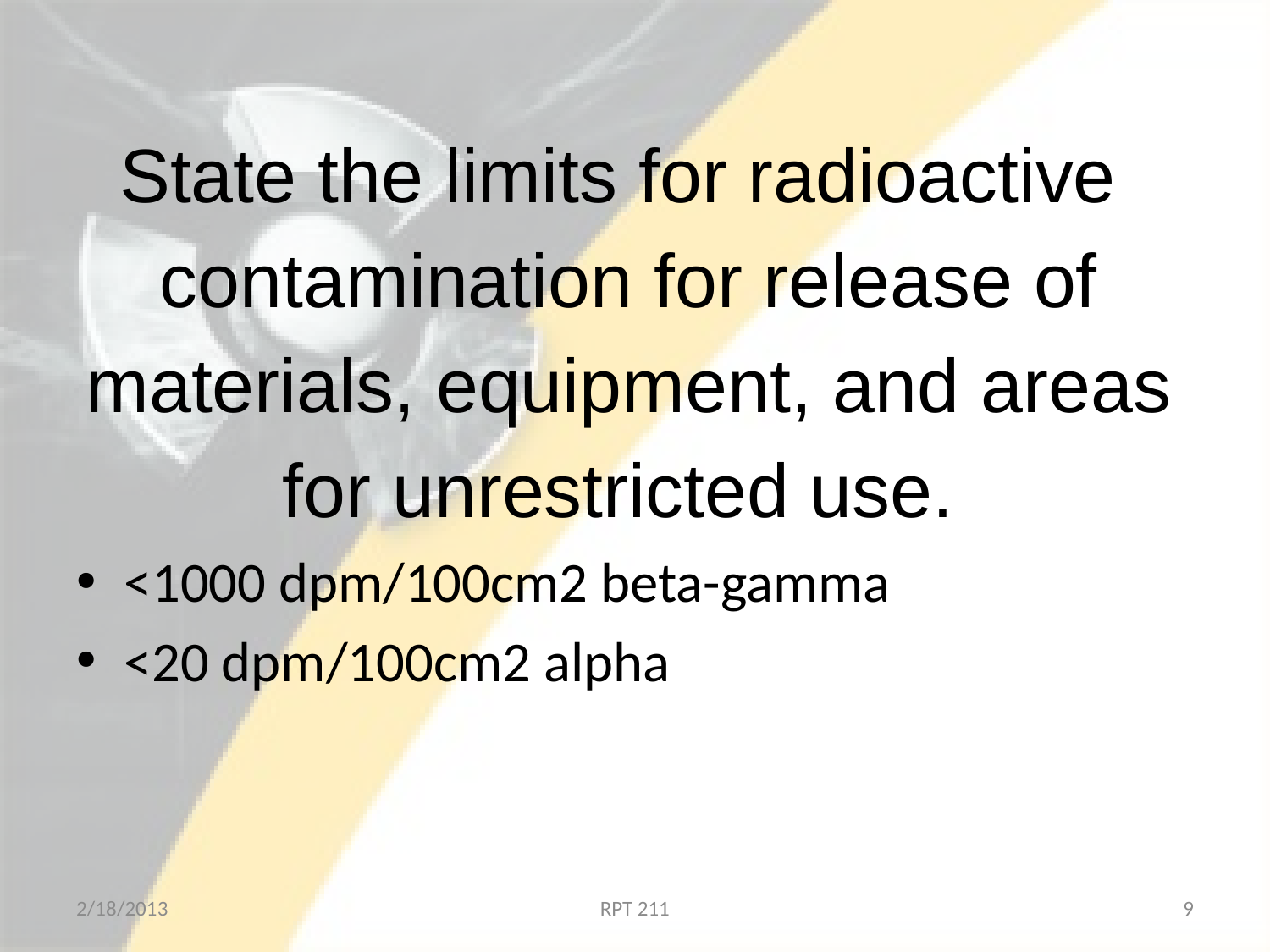

# State the limits for radioactive  contamination for release of materials, equipment, and areas for unrestricted use.
<1000 dpm/100cm2 beta-gamma
<20 dpm/100cm2 alpha
2/18/2013
RPT 211
9